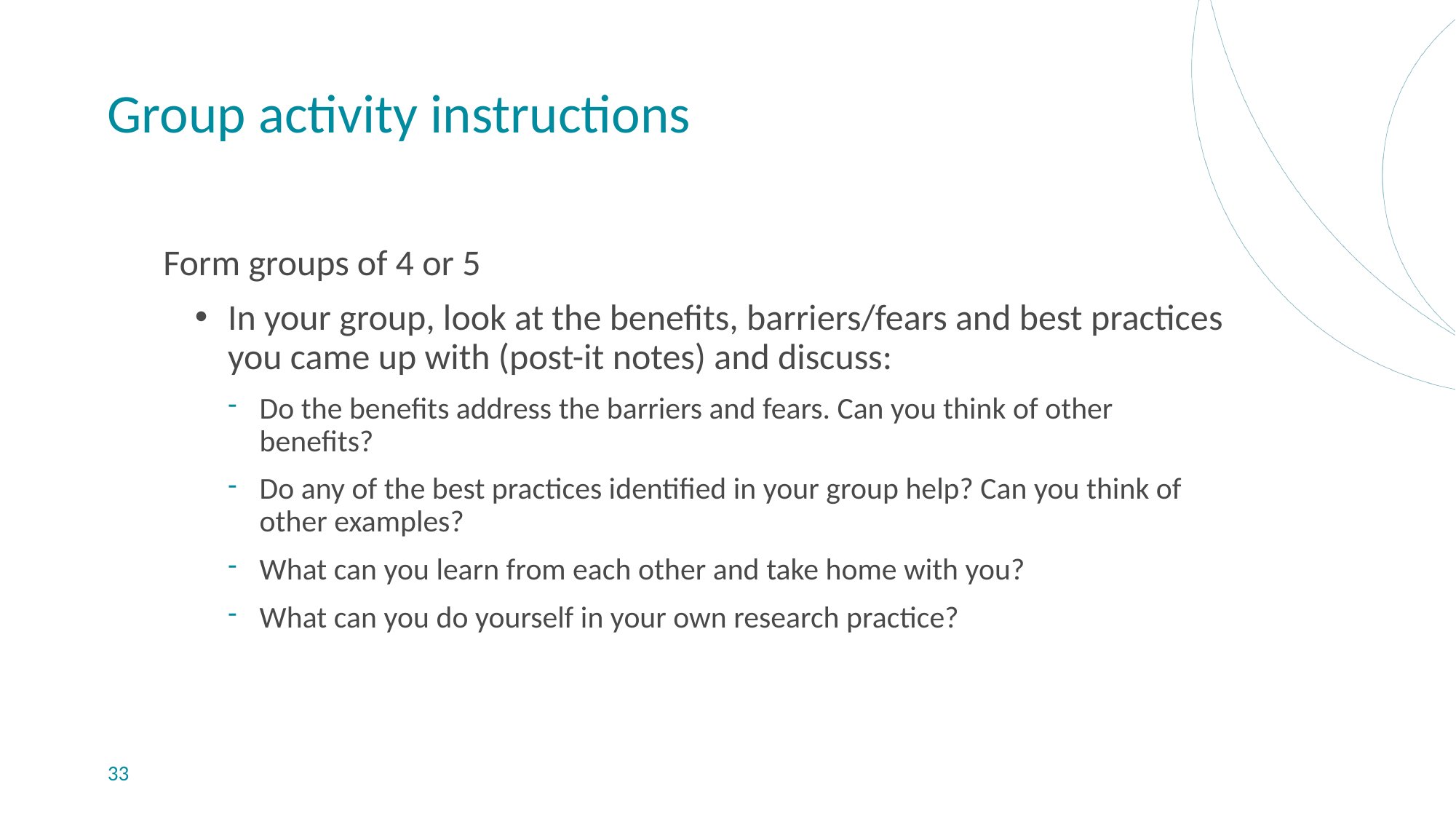

# Group activity instructions

Form groups of 4 or 5
In your group, look at the benefits, barriers/fears and best practices you came up with (post-it notes) and discuss:
Do the benefits address the barriers and fears. Can you think of other benefits?
Do any of the best practices identified in your group help? Can you think of other examples?
What can you learn from each other and take home with you?
What can you do yourself in your own research practice?

33